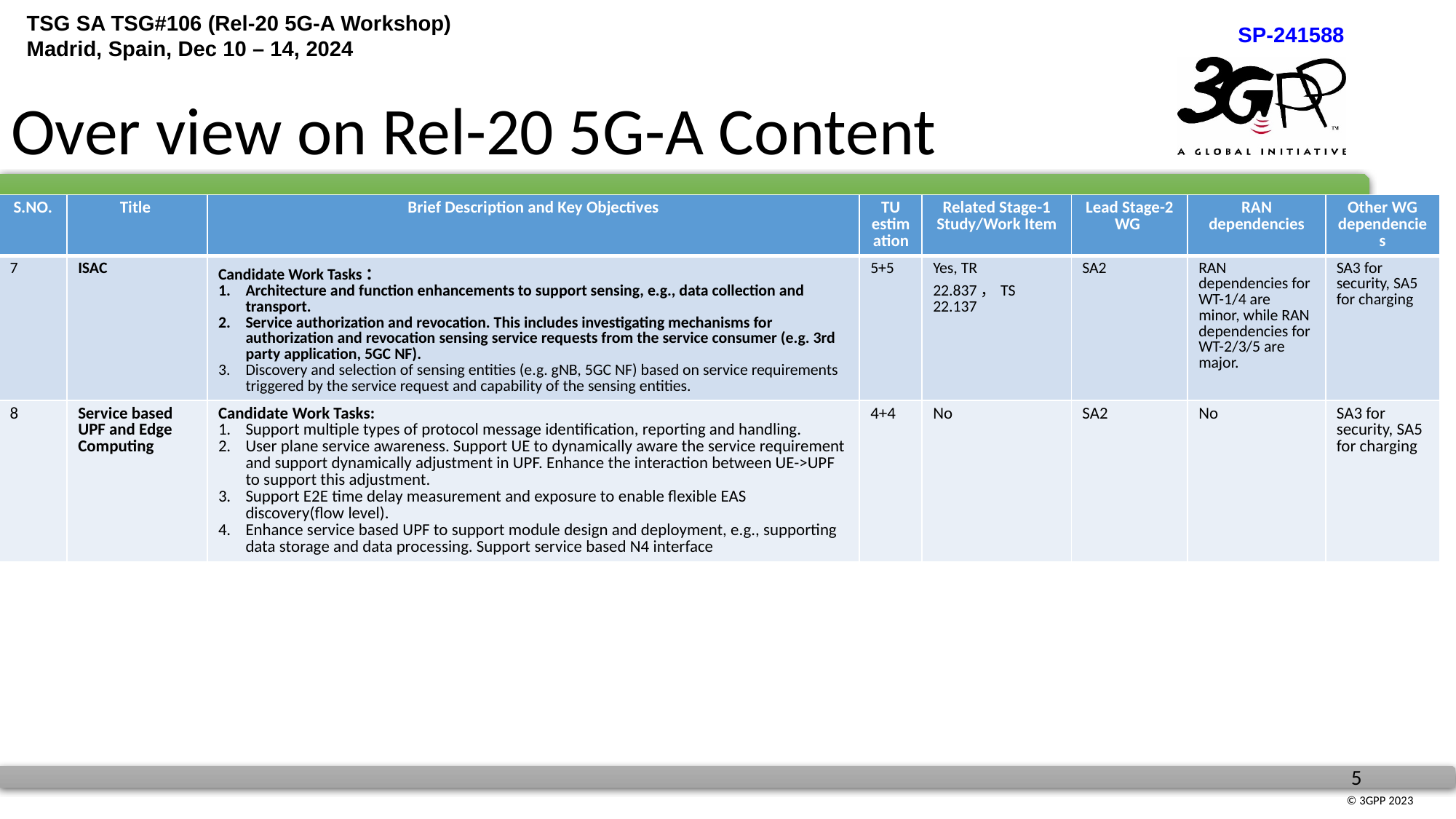

Over view on Rel-20 5G-A Content
| S.NO. | Title | Brief Description and Key Objectives | TU estimation | Related Stage-1 Study/Work Item | Lead Stage-2 WG | RAN dependencies | Other WG dependencies |
| --- | --- | --- | --- | --- | --- | --- | --- |
| 7 | ISAC | Candidate Work Tasks： Architecture and function enhancements to support sensing, e.g., data collection and transport. Service authorization and revocation. This includes investigating mechanisms for authorization and revocation sensing service requests from the service consumer (e.g. 3rd party application, 5GC NF). Discovery and selection of sensing entities (e.g. gNB, 5GC NF) based on service requirements triggered by the service request and capability of the sensing entities. | 5+5 | Yes, TR 22.837，TS 22.137 | SA2 | RAN dependencies for WT-1/4 are minor, while RAN dependencies for WT-2/3/5 are major. | SA3 for security, SA5 for charging |
| 8 | Service based UPF and Edge Computing | Candidate Work Tasks: Support multiple types of protocol message identification, reporting and handling. User plane service awareness. Support UE to dynamically aware the service requirement and support dynamically adjustment in UPF. Enhance the interaction between UE->UPF to support this adjustment. Support E2E time delay measurement and exposure to enable flexible EAS discovery(flow level). Enhance service based UPF to support module design and deployment, e.g., supporting data storage and data processing. Support service based N4 interface | 4+4 | No | SA2 | No | SA3 for security, SA5 for charging |